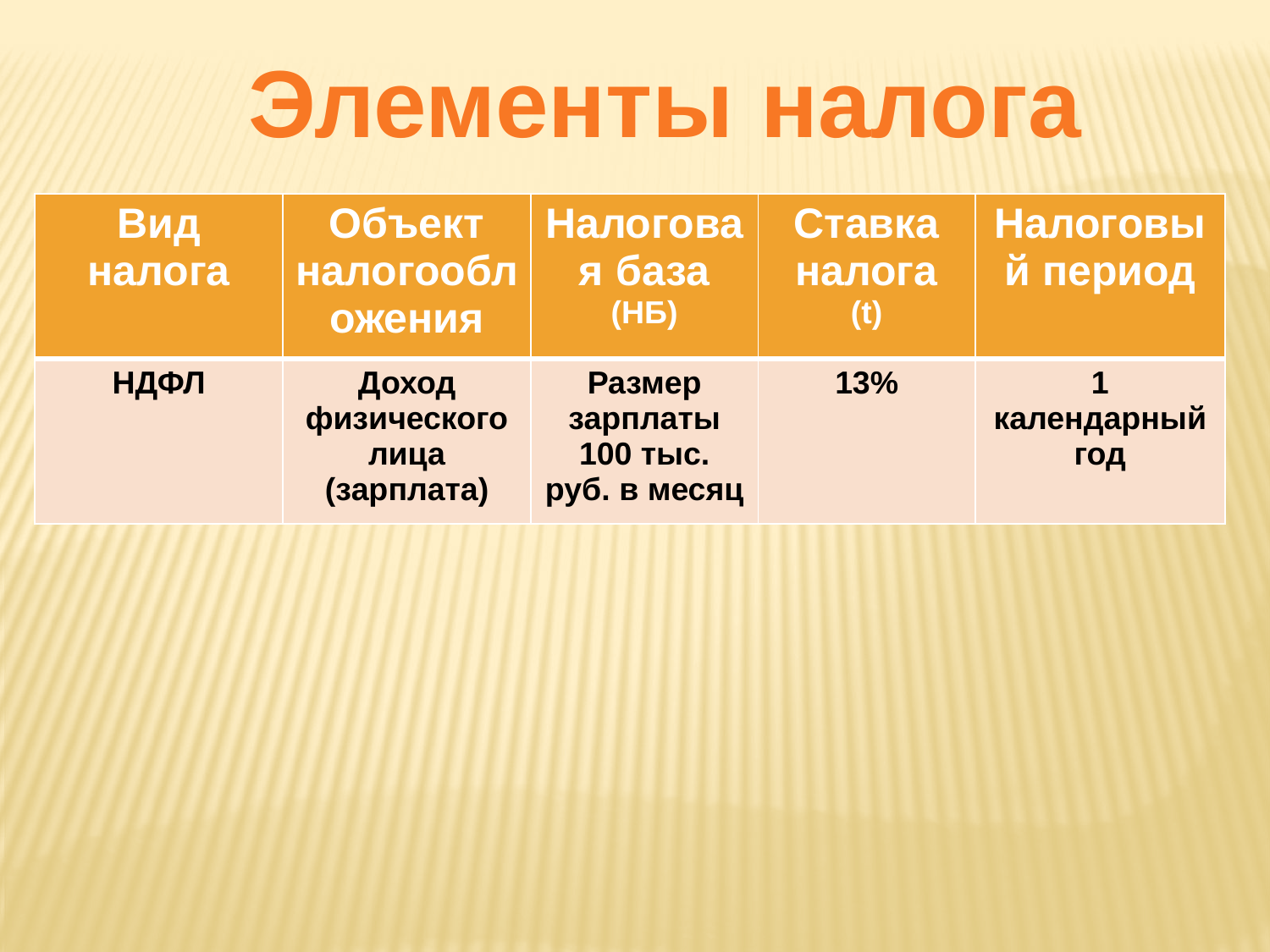

Элементы налога
| Вид налога | Объект налогообложения | Налоговая база (НБ) | Ставка налога (t) | Налоговый период |
| --- | --- | --- | --- | --- |
| НДФЛ | Доход физического лица (зарплата) | Размер зарплаты 100 тыс. руб. в месяц | 13% | 1 календарный год |